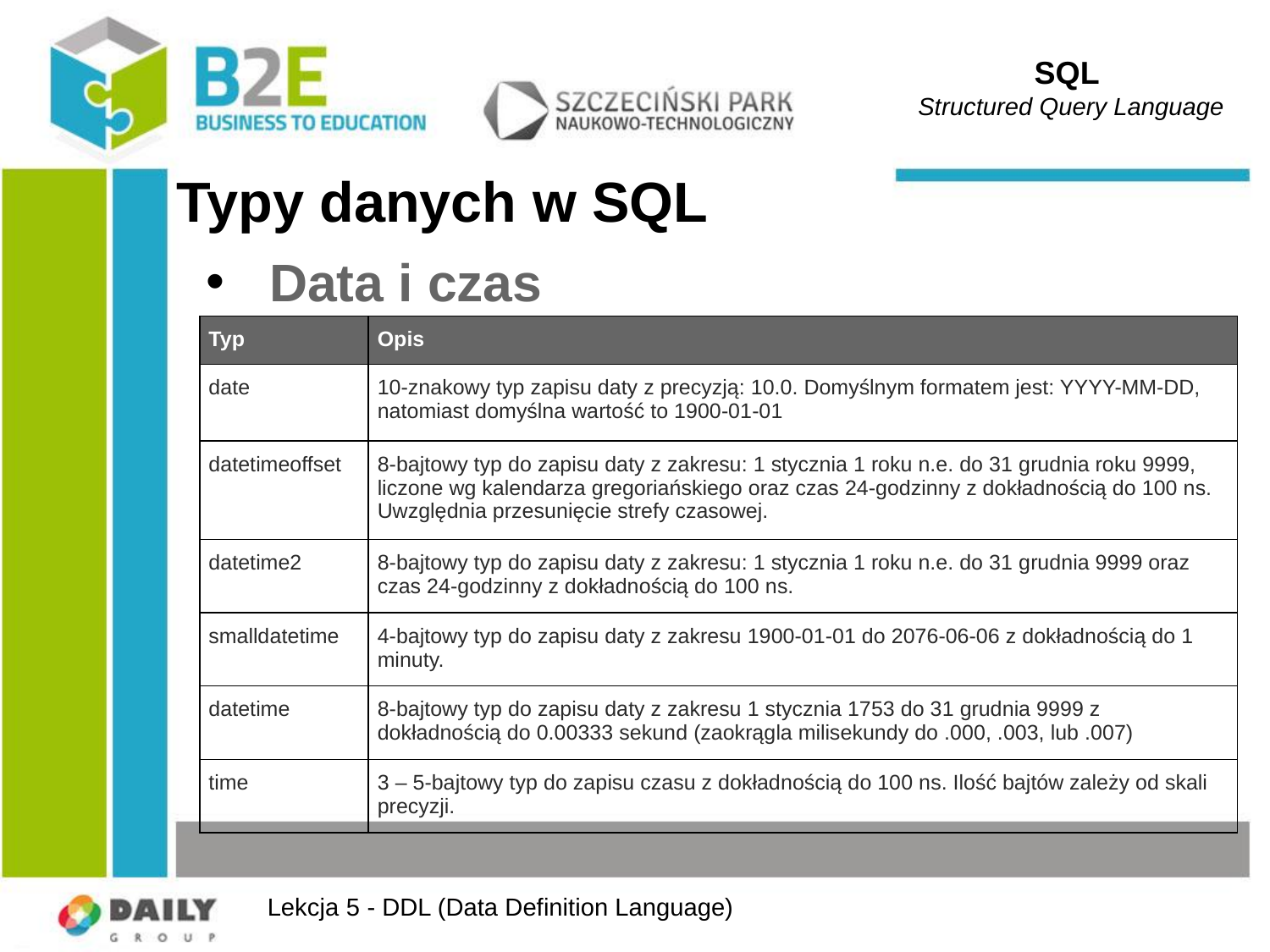

SQL
Structured Query Language
# Typy danych w SQL
Data i czas
| Typ | Opis |
| --- | --- |
| date | 10-znakowy typ zapisu daty z precyzją: 10.0. Domyślnym formatem jest: YYYY-MM-DD, natomiast domyślna wartość to 1900-01-01 |
| datetimeoffset | 8-bajtowy typ do zapisu daty z zakresu: 1 stycznia 1 roku n.e. do 31 grudnia roku 9999, liczone wg kalendarza gregoriańskiego oraz czas 24-godzinny z dokładnością do 100 ns. Uwzględnia przesunięcie strefy czasowej. |
| datetime2 | 8-bajtowy typ do zapisu daty z zakresu: 1 stycznia 1 roku n.e. do 31 grudnia 9999 oraz czas 24-godzinny z dokładnością do 100 ns. |
| smalldatetime | 4-bajtowy typ do zapisu daty z zakresu 1900-01-01 do 2076-06-06 z dokładnością do 1 minuty. |
| datetime | 8-bajtowy typ do zapisu daty z zakresu 1 stycznia 1753 do 31 grudnia 9999 z dokładnością do 0.00333 sekund (zaokrągla milisekundy do .000, .003, lub .007) |
| time | 3 – 5-bajtowy typ do zapisu czasu z dokładnością do 100 ns. Ilość bajtów zależy od skali precyzji. |
Lekcja 5 - DDL (Data Definition Language)